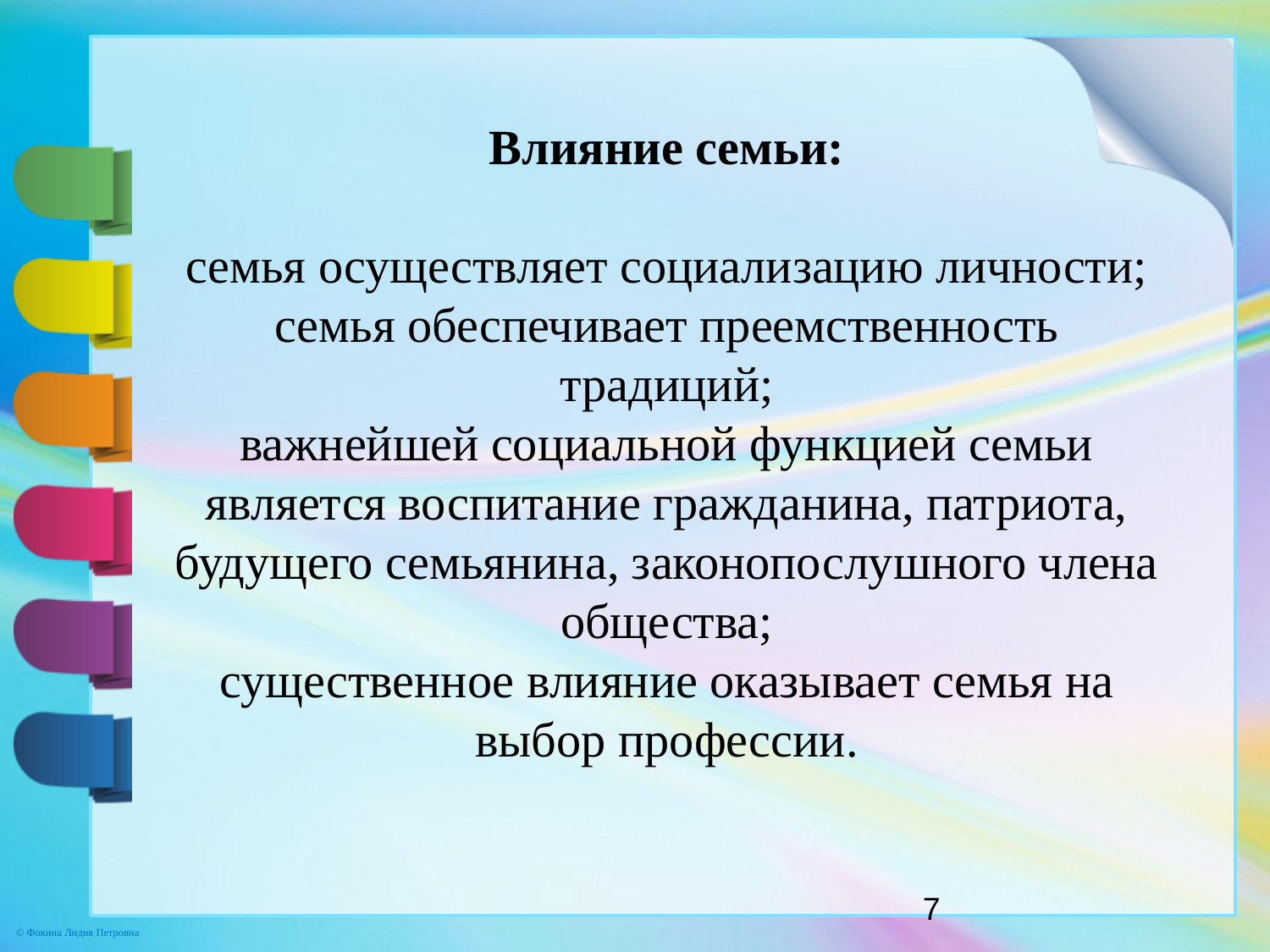

# Влияние семьи: семья осуществляет социализацию личности; семья обеспечивает преемственность традиций; важнейшей социальной функцией семьи является воспитание гражданина, патриота, будущего семьянина, законопослушного члена общества; существенное влияние оказывает семья на выбор профессии.

7